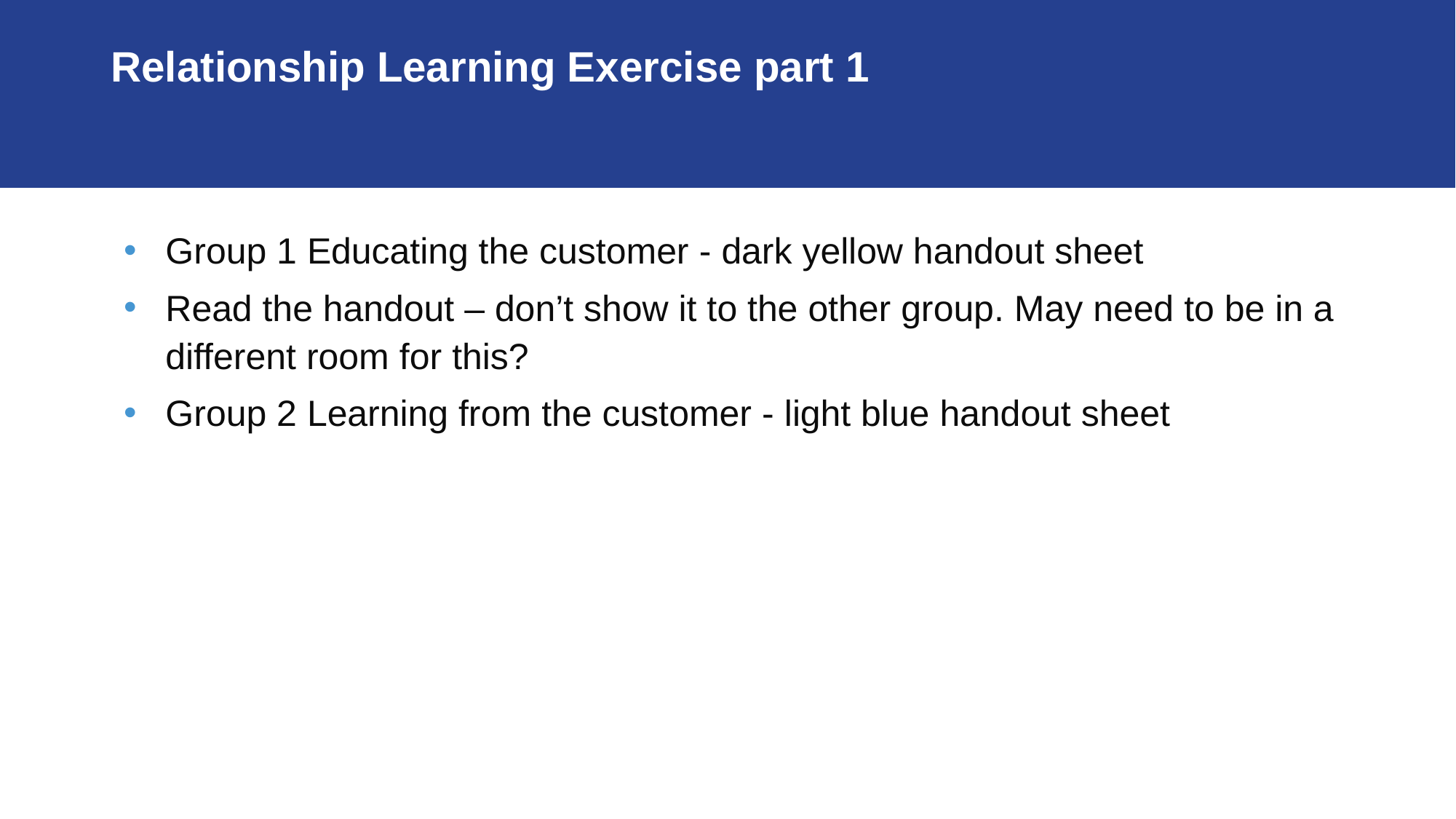

# Relationship Learning Exercise part 1
Group 1 Educating the customer - dark yellow handout sheet
Read the handout – don’t show it to the other group. May need to be in a different room for this?
Group 2 Learning from the customer - light blue handout sheet